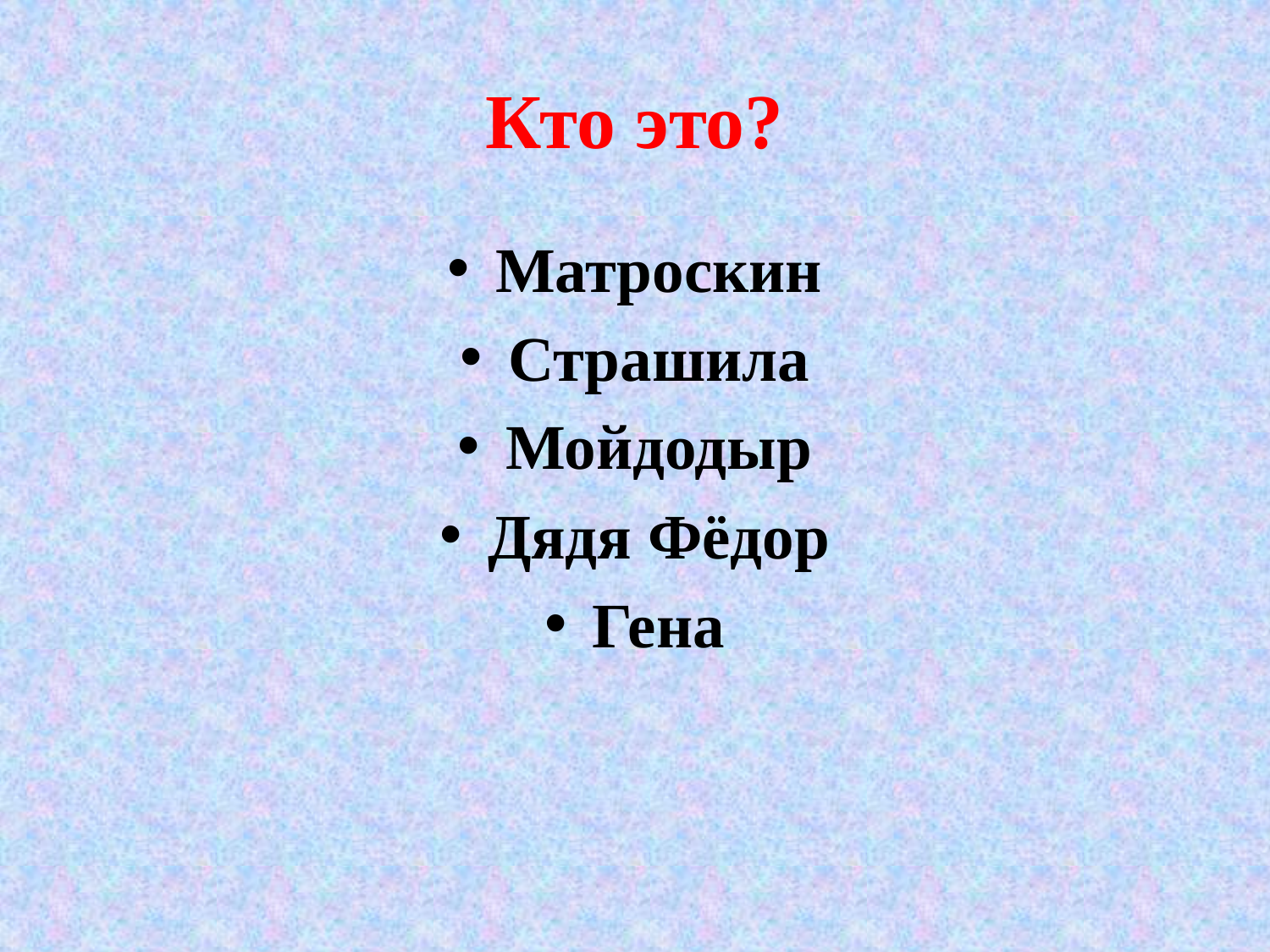

# Кто это?
Матроскин
Страшила
Мойдодыр
Дядя Фёдор
Гена